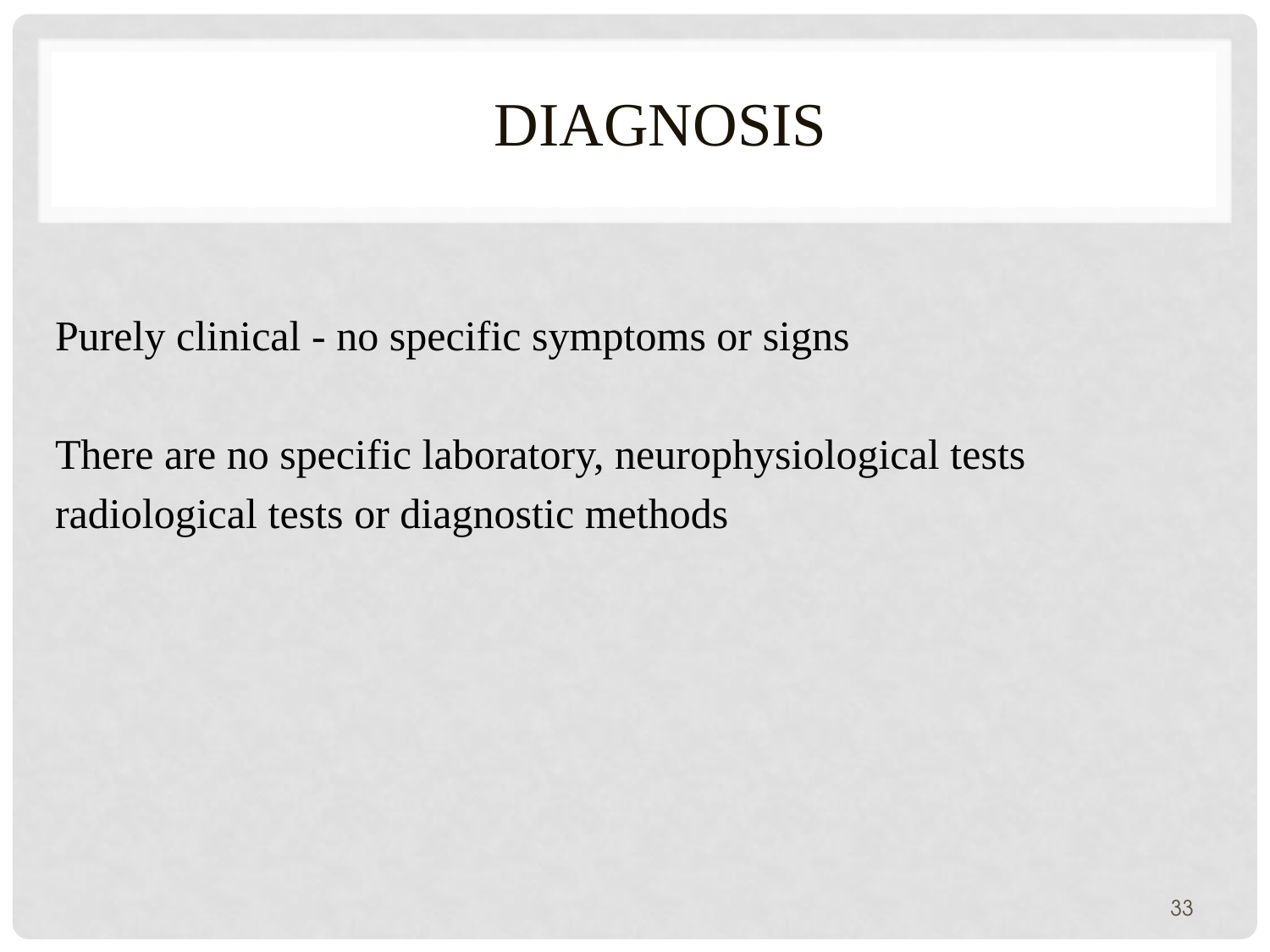

# diagnosis

Purely clinical - no specific symptoms or signs

There are no specific laboratory, neurophysiological tests
radiological tests or diagnostic methods
33